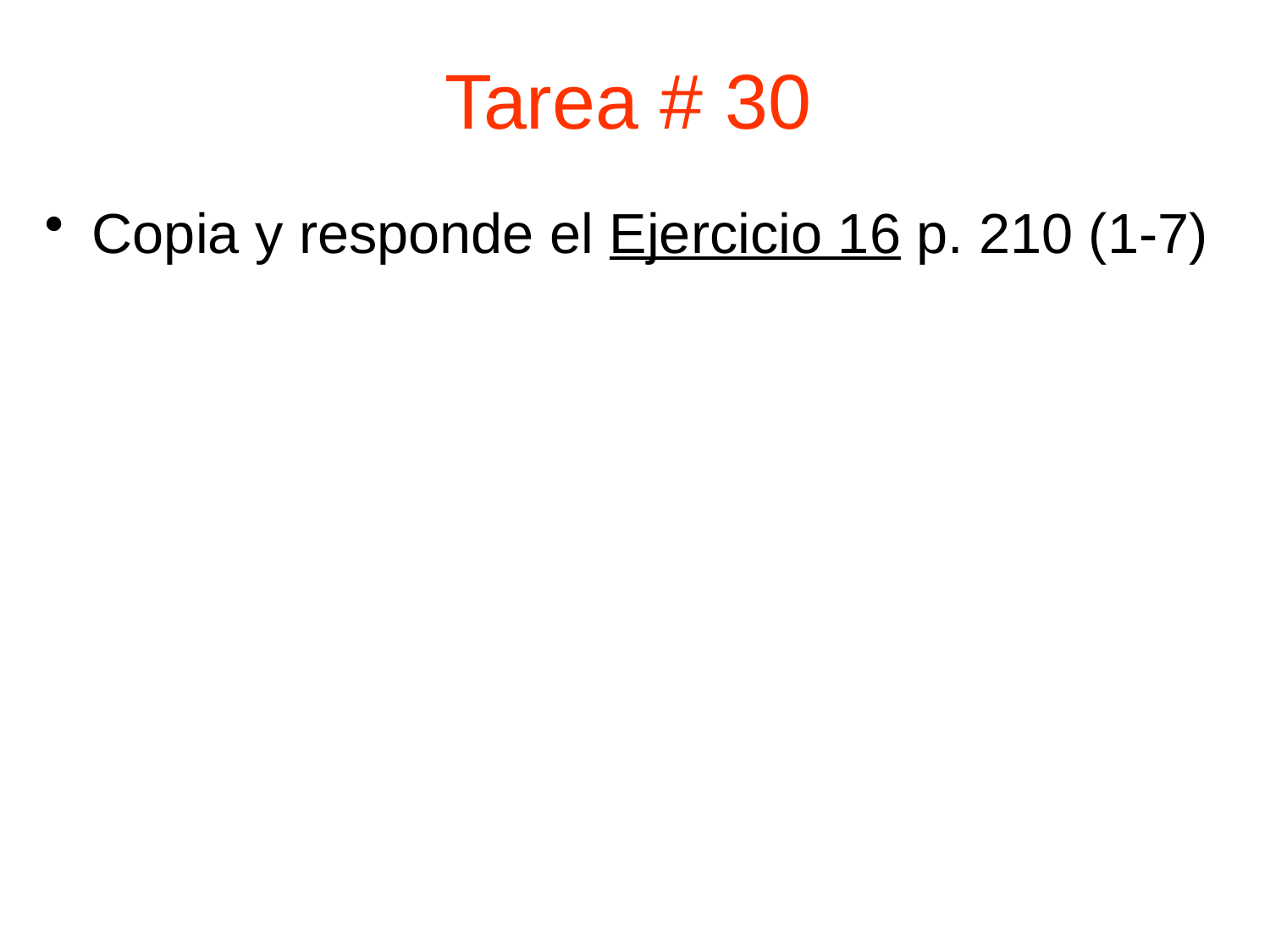

Tarea # 30
Copia y responde el Ejercicio 16 p. 210 (1-7)